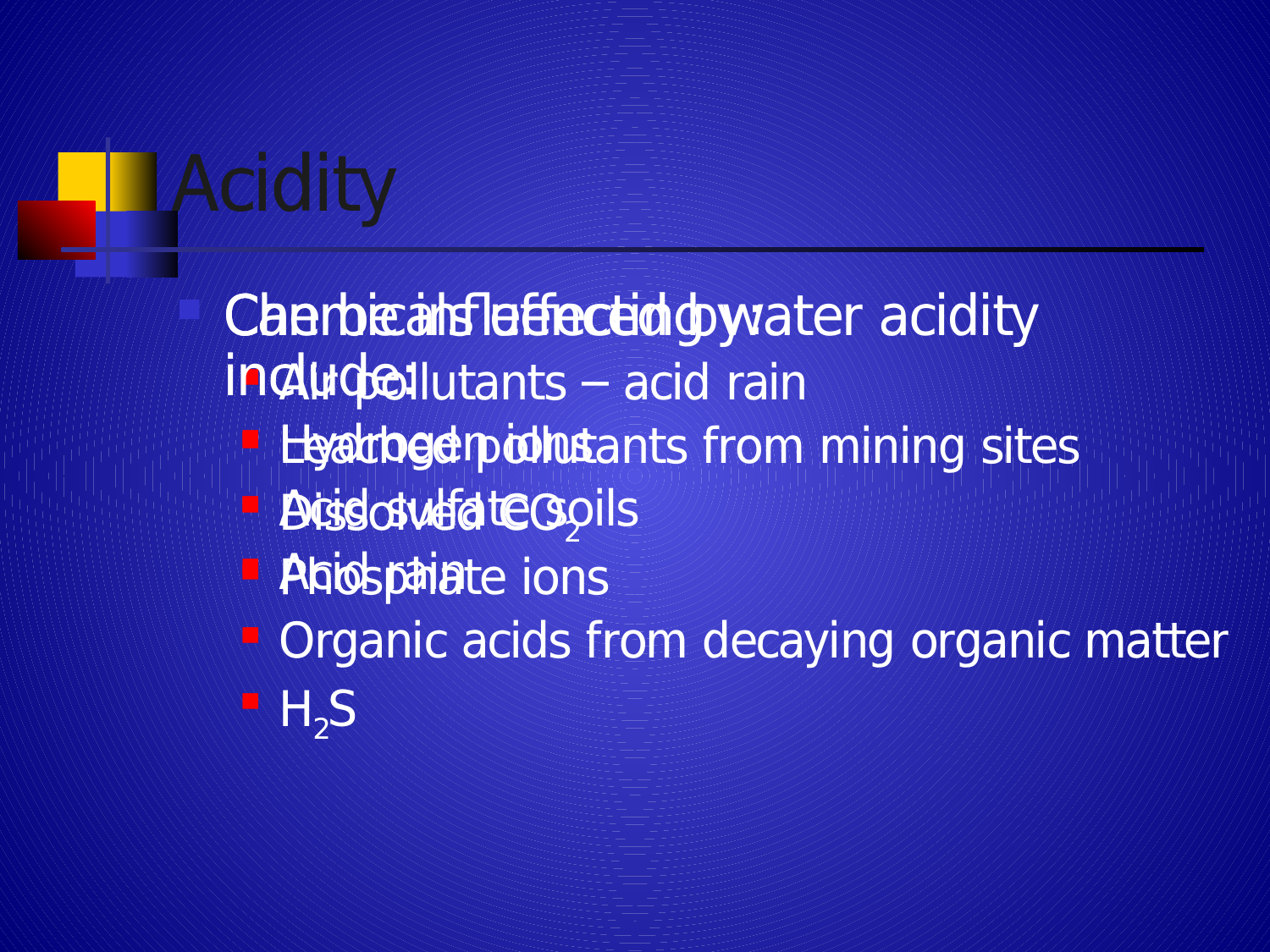

# Acidity
Can be influenced by:
Air pollutants – acid rain
Leached pollutants from mining sites
Acid sulfate soils
Acid rain
Chemicals effecting water acidity include:
Hydrogen ions
Dissolved CO2
Phosphate ions
Organic acids from decaying organic matter
H2S